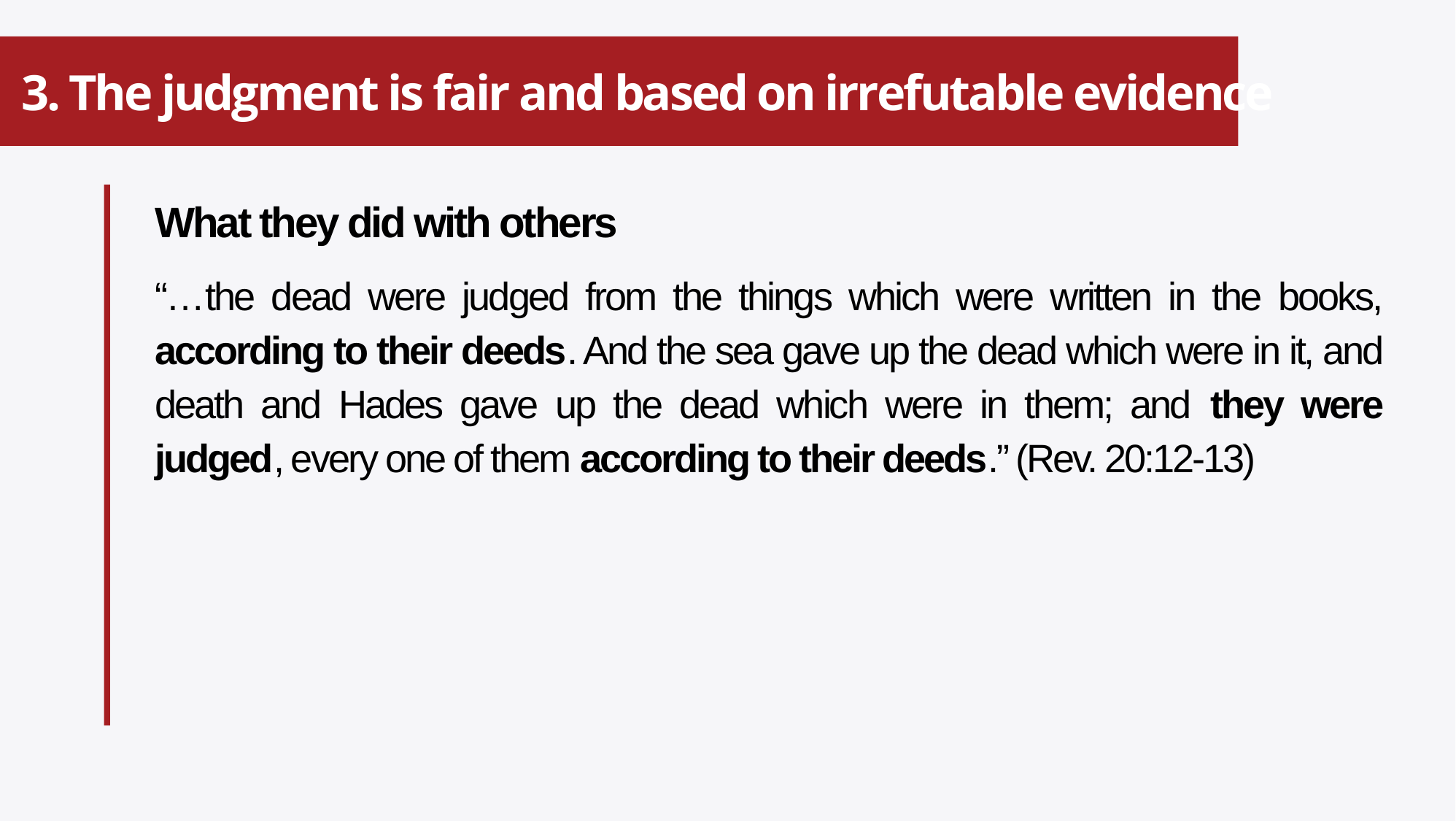

# 3. The judgment is fair and based on irrefutable evidence
What they did with others
“…the dead were judged from the things which were written in the books, according to their deeds. And the sea gave up the dead which were in it, and death and Hades gave up the dead which were in them; and they were judged, every one of them according to their deeds.” (Rev. 20:12-13)